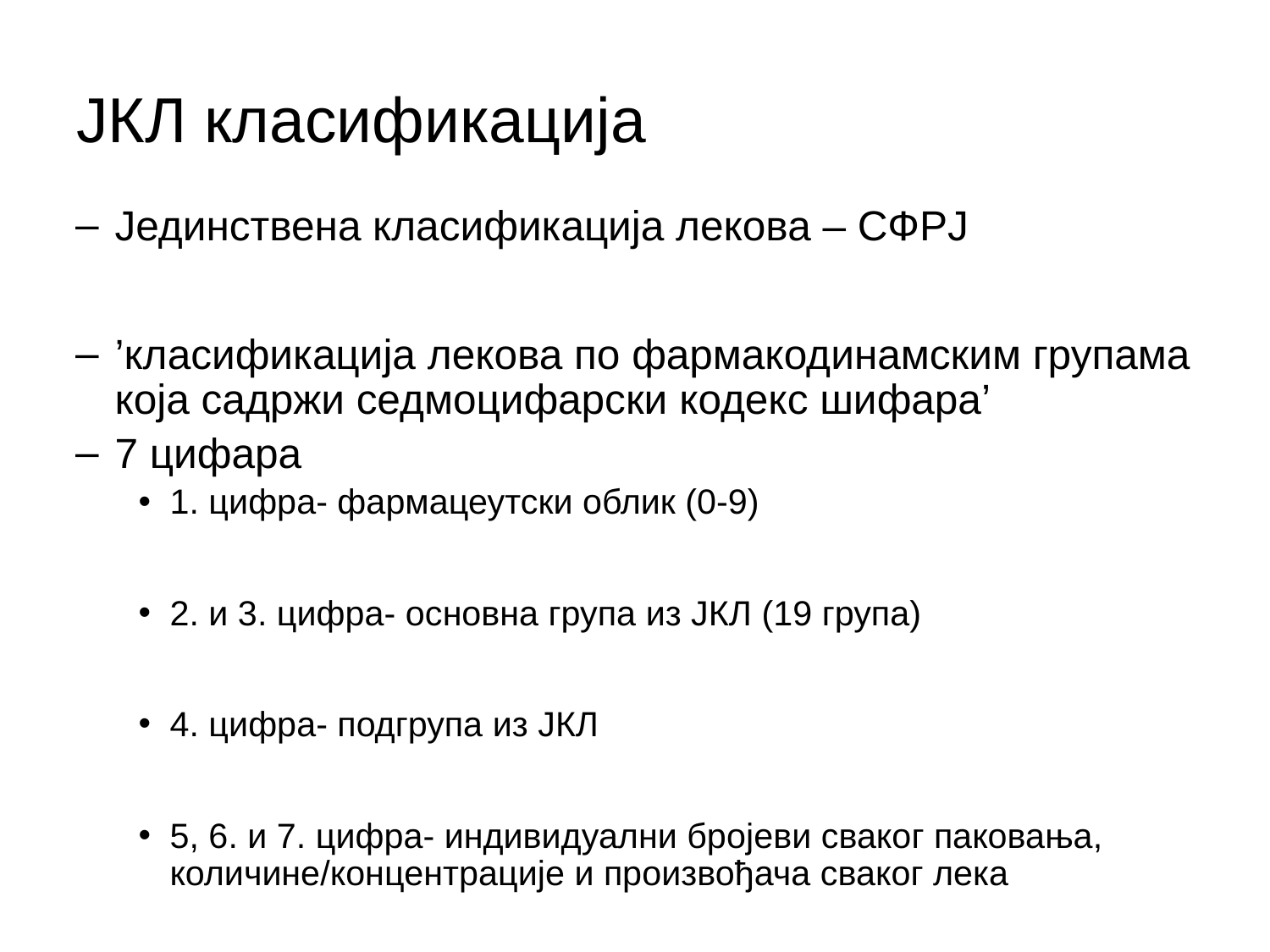

# ЈКЛ класификација

Јединствена класификација лекова – СФРЈ

’класификација лекова по фармакодинамским групама која садржи седмоцифарски кодекс шифара’
7 цифара
1. цифра- фармацеутски облик (0-9)

2. и 3. цифра- основна група из ЈКЛ (19 група)

4. цифра- подгрупа из ЈКЛ

5, 6. и 7. цифра- индивидуални бројеви сваког паковања, количине/концентрације и произвођача сваког лека